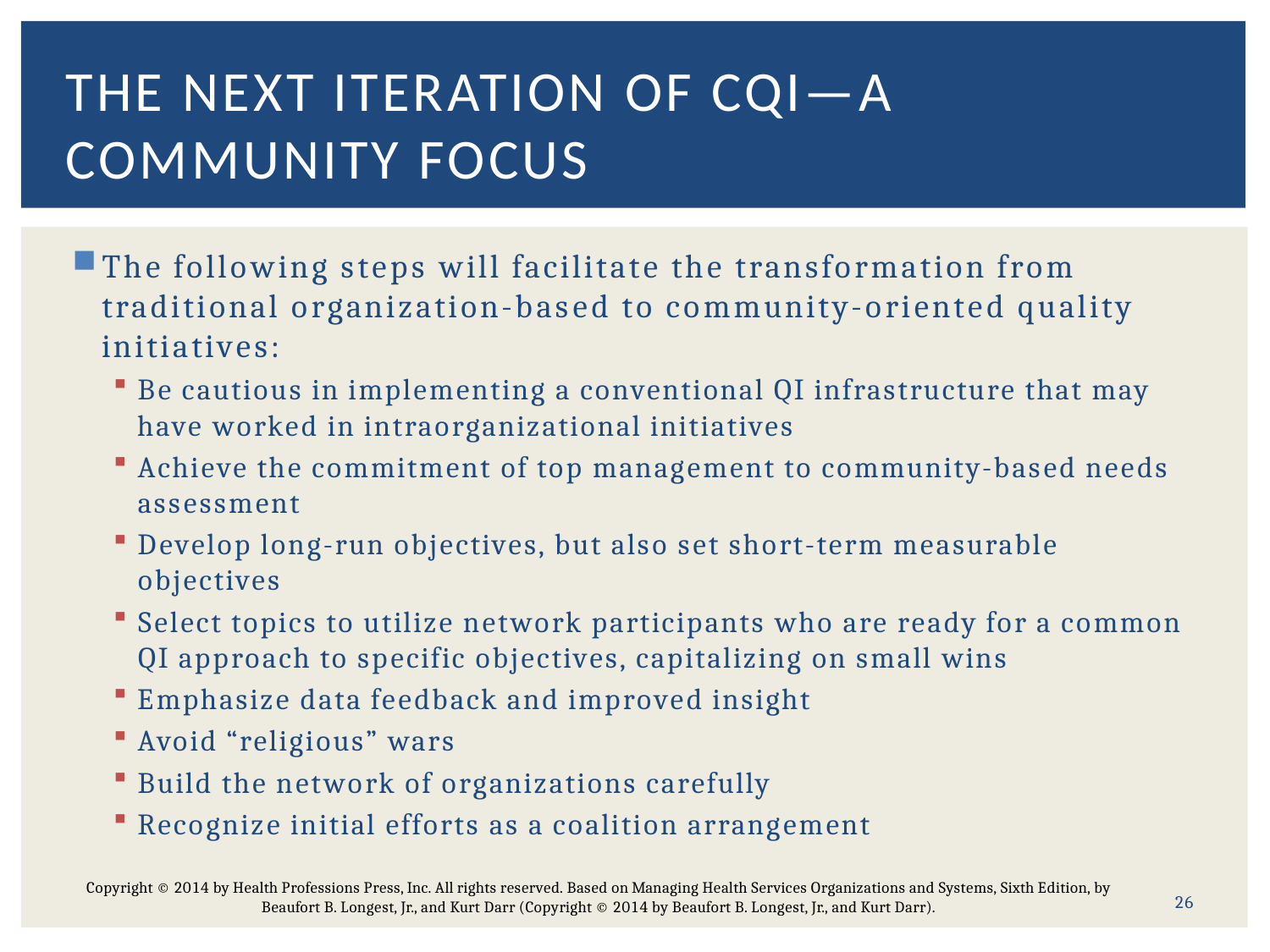

# The Next Iteration of CQI—A Community Focus
The following steps will facilitate the transformation from traditional organization-based to community-oriented quality initiatives:
Be cautious in implementing a conventional QI infrastructure that may have worked in intraorganizational initiatives
Achieve the commitment of top management to community-based needs assessment
Develop long-run objectives, but also set short-term measurable objectives
Select topics to utilize network participants who are ready for a common QI approach to specific objectives, capitalizing on small wins
Emphasize data feedback and improved insight
Avoid “religious” wars
Build the network of organizations carefully
Recognize initial efforts as a coalition arrangement
26